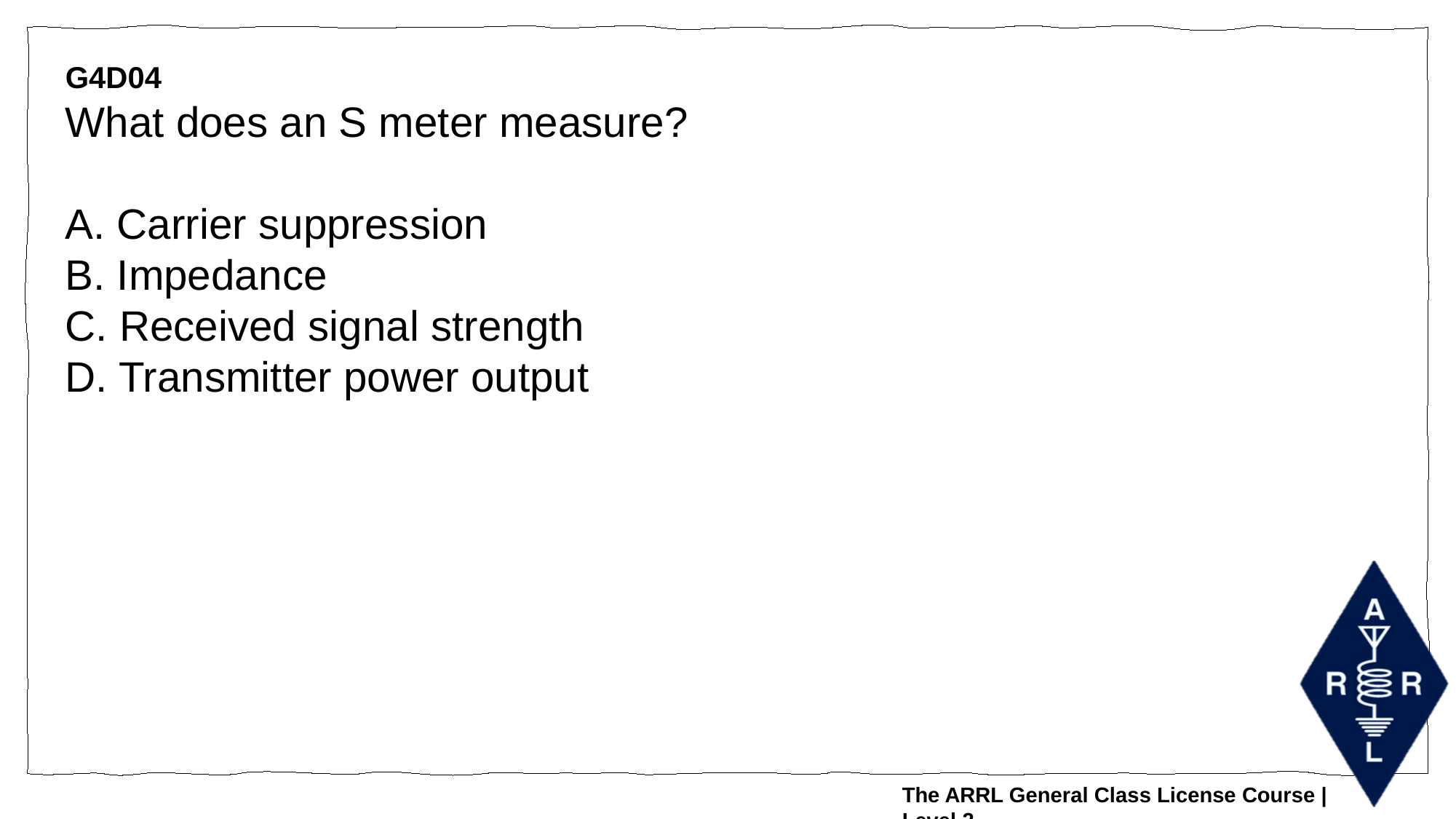

G4D04
What does an S meter measure?

A. Carrier suppression
B. Impedance
C. Received signal strength
D. Transmitter power output